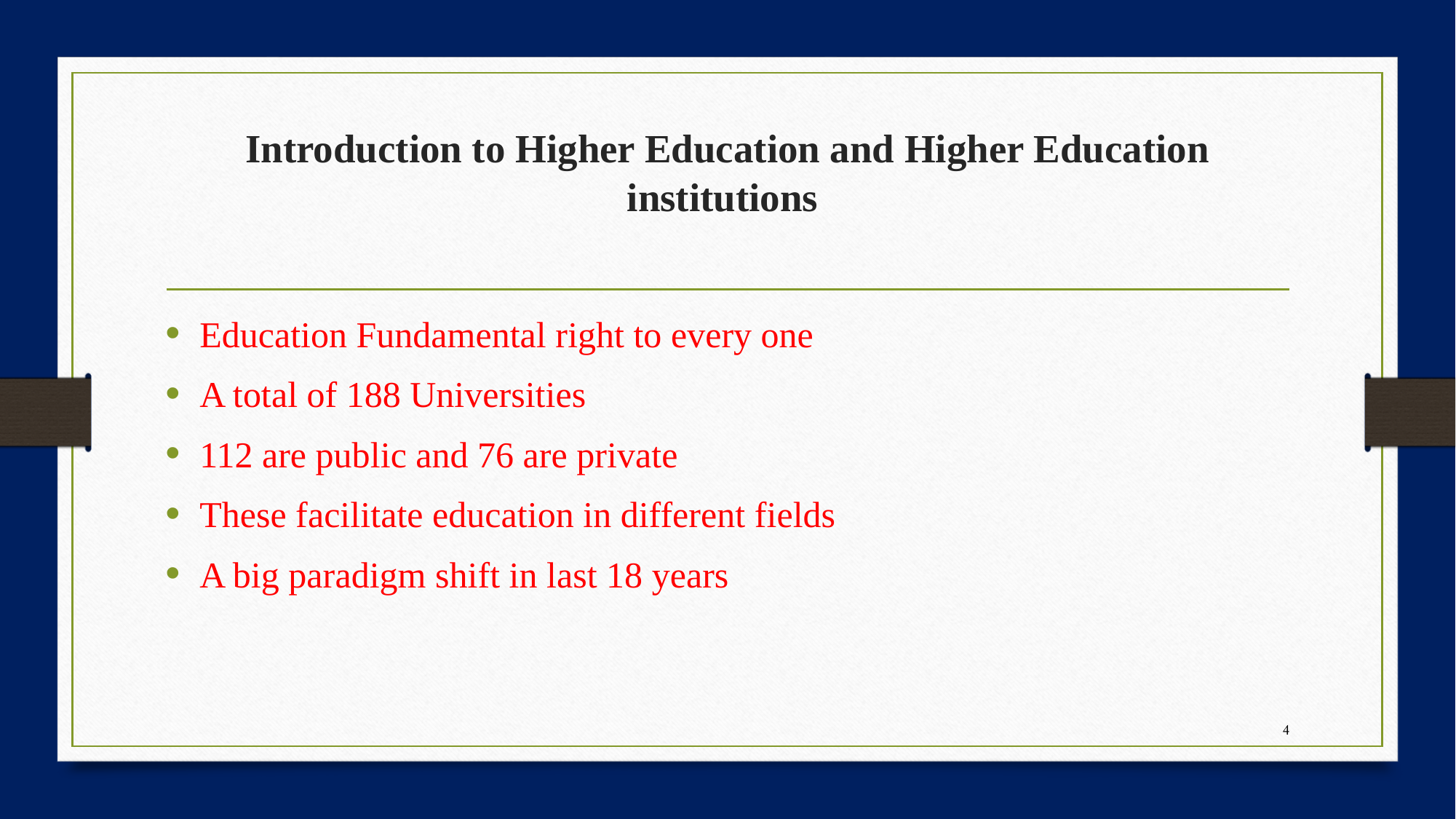

# Introduction to Higher Education and Higher Education institutions
Education Fundamental right to every one
A total of 188 Universities
112 are public and 76 are private
These facilitate education in different fields
A big paradigm shift in last 18 years

4